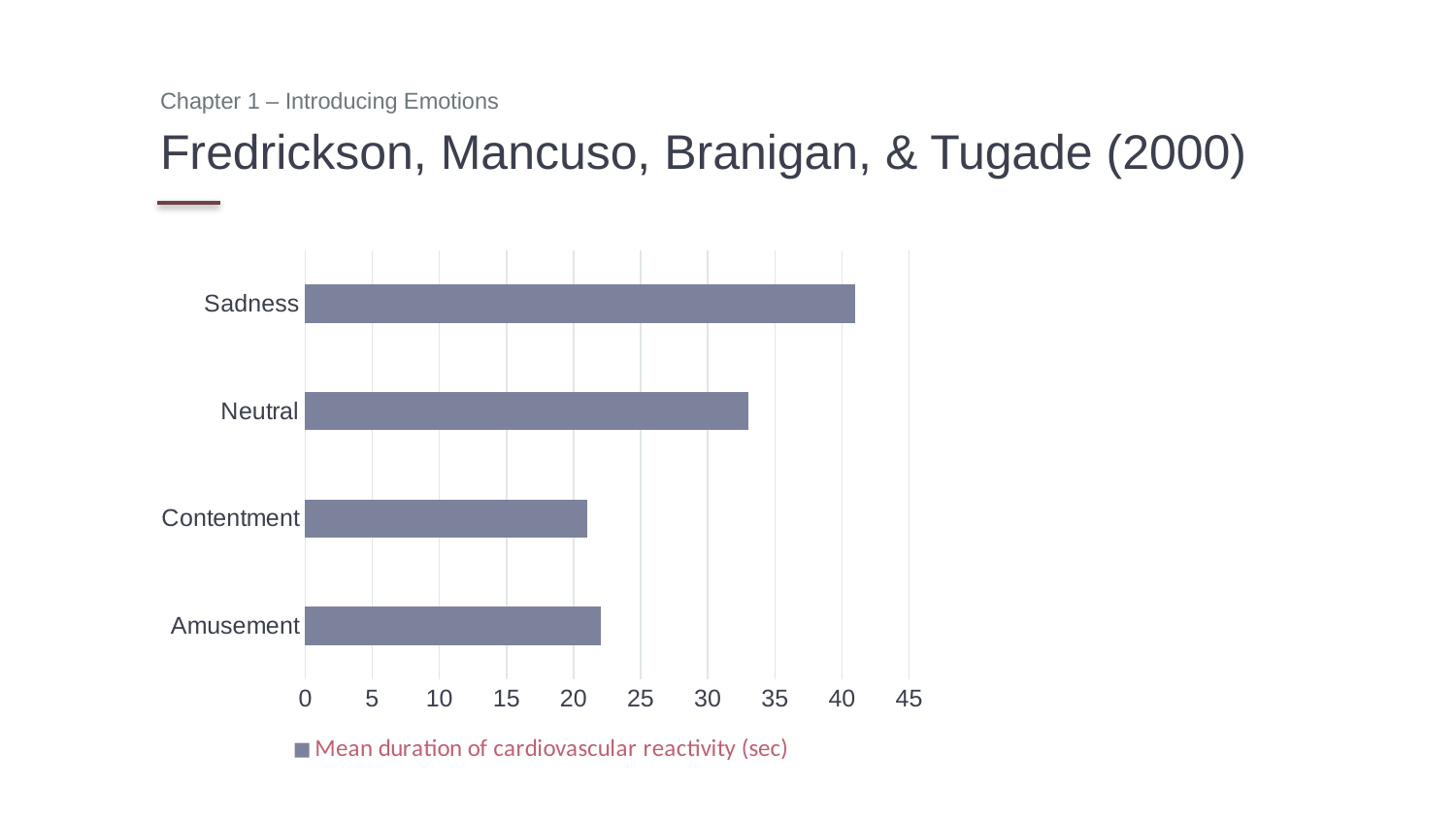

Chapter 1 – Introducing Emotions
# Fredrickson, Mancuso, Branigan, & Tugade (2000)

### Chart

| Category | Mean duration of cardiovascular reactivity (sec) |
|---|---|
| Amusement | 22.0 |
| Contentment | 21.0 |
| Neutral | 33.0 |
| Sadness | 41.0 |